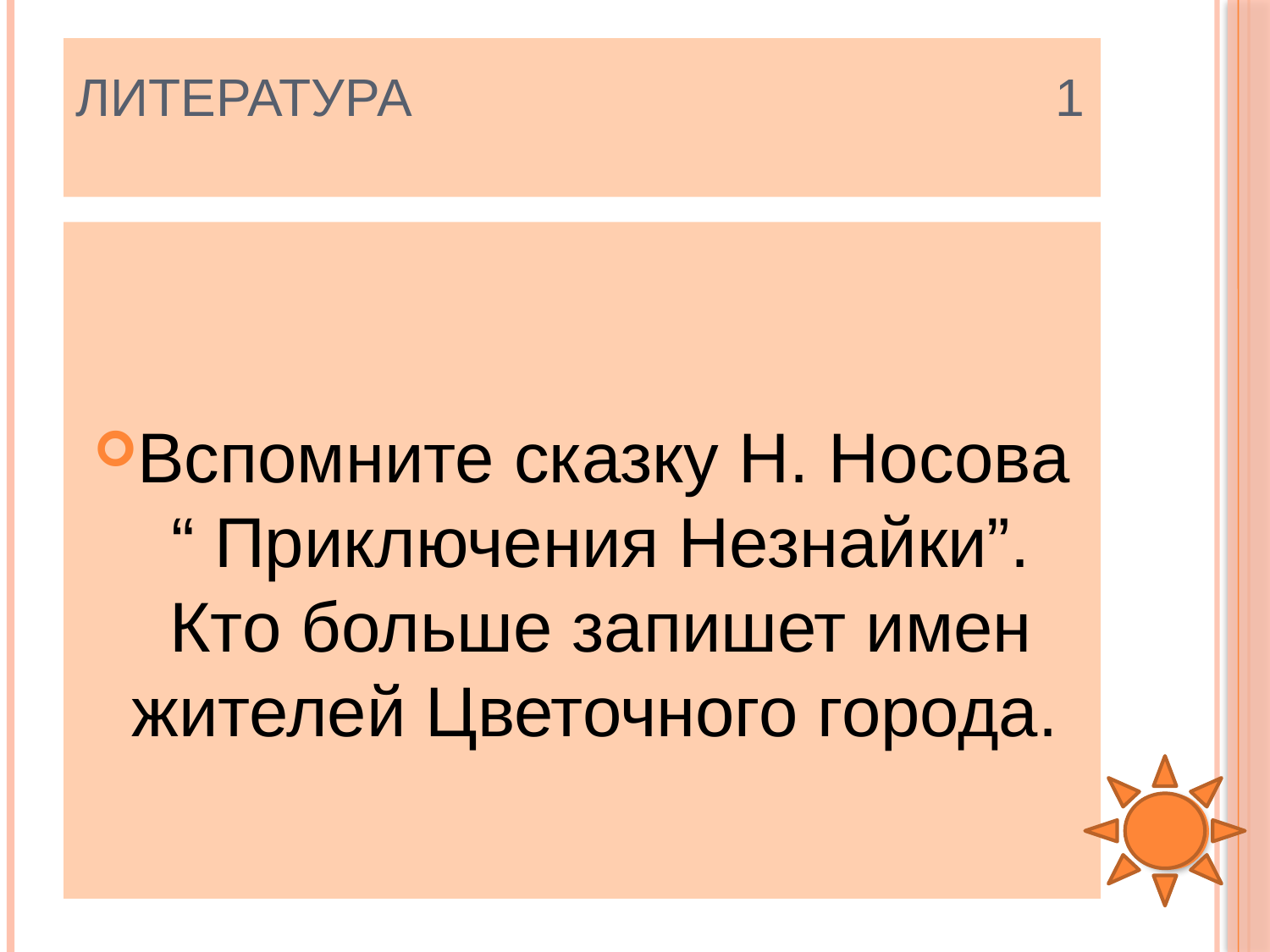

# Литература                                            1

Вспомните сказку Н. Носова “ Приключения Незнайки”. Кто больше запишет имен жителей Цветочного города.